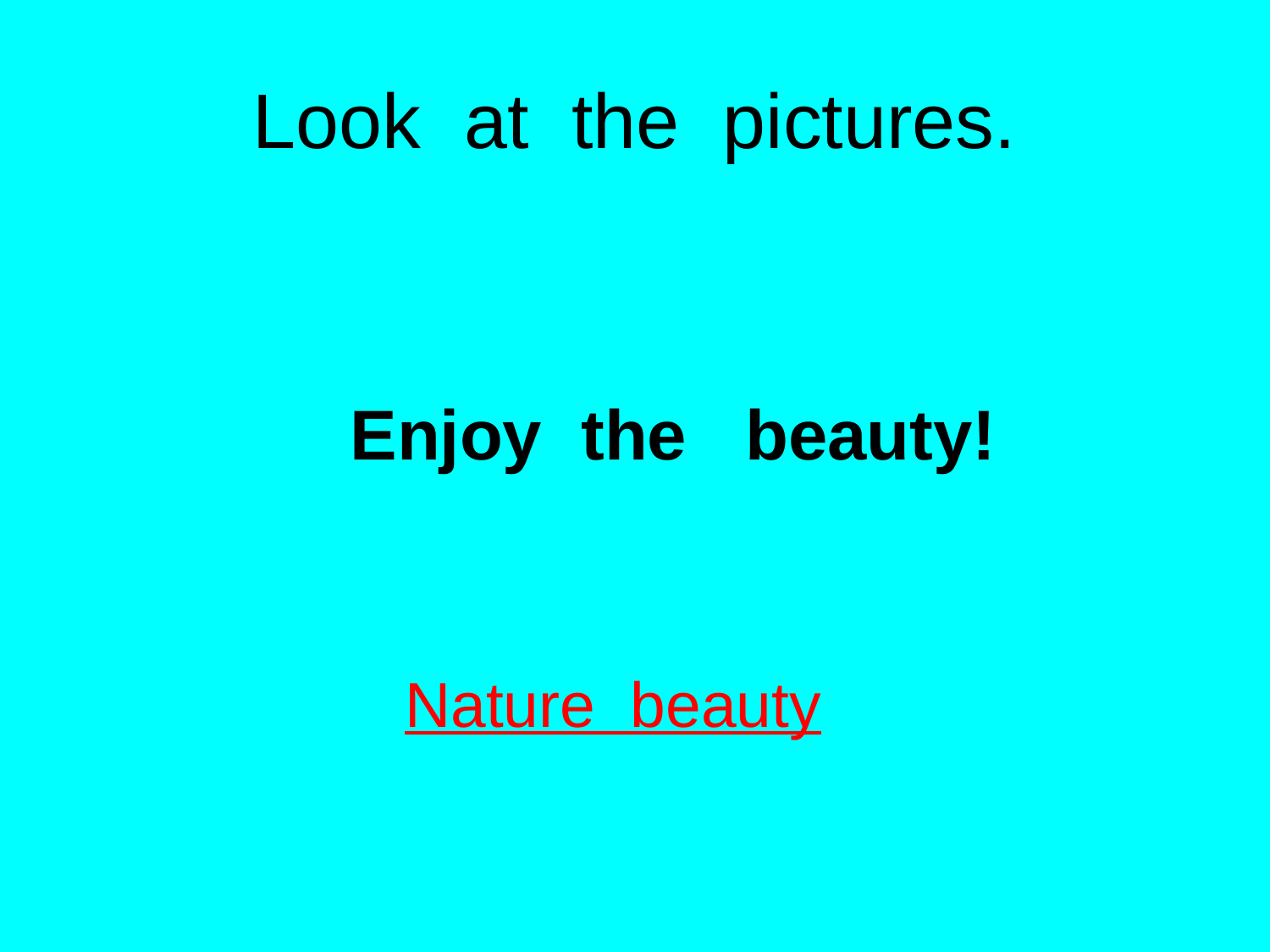

# Look  at  the  pictures.

                 Enjoy  the   beauty!

                     Nature  beauty